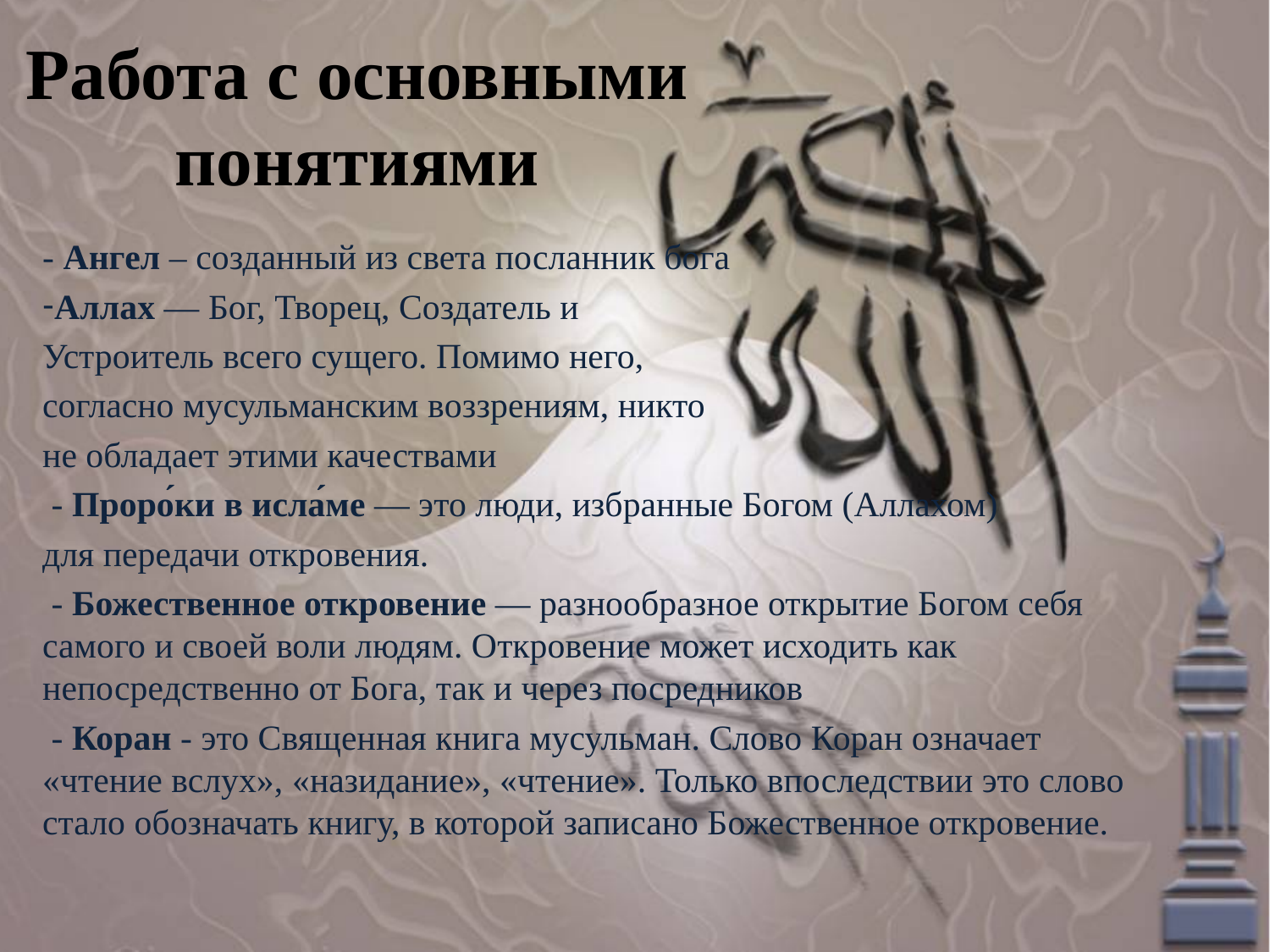

# Работа с основными понятиями
- Ангел – созданный из света посланник бога
Аллах — Бог, Творeц, Создатель и
Устроитель всего сущего. Помимо него,
согласно мусульманским воззрениям, никто
не обладает этими качествами
 - Проро́ки в исла́ме — это люди, избранные Богом (Аллахом)
для передачи откровения.
 - Божественное откровение — разнообразное открытие Богом себя самого и своей воли людям. Откровение может исходить как непосредственно от Бога, так и через посредников
 - Коран - это Священная книга мусульман. Слово Коран означает «чтение вслух», «назидание», «чтение». Только впоследствии это слово стало обозначать книгу, в которой записано Божественное откровение.